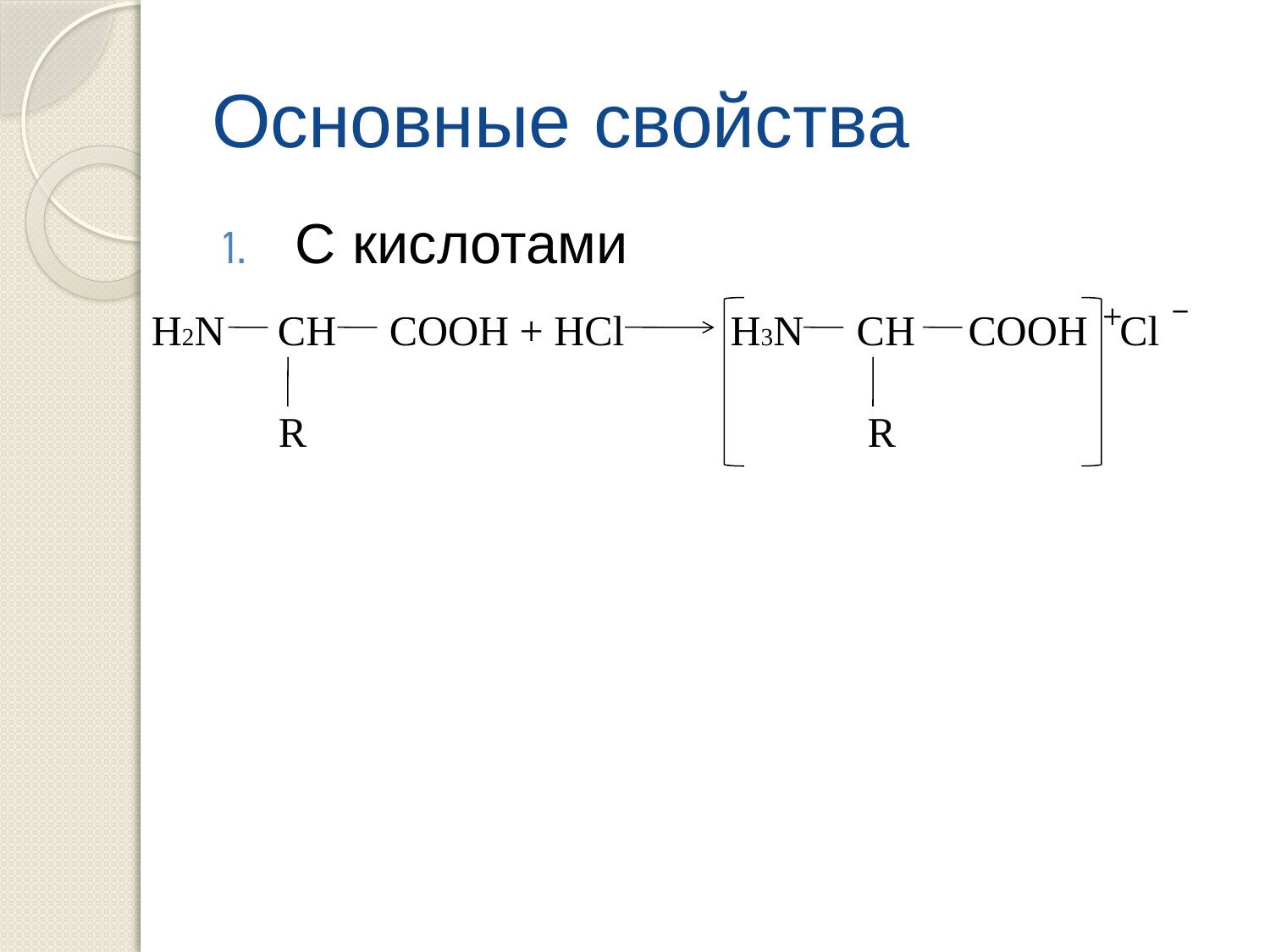

# Основные свойства
С кислотами

_
+
H2N     CH     COOH + HCl          H3N     CH     COOH   Cl

            R                                                     R